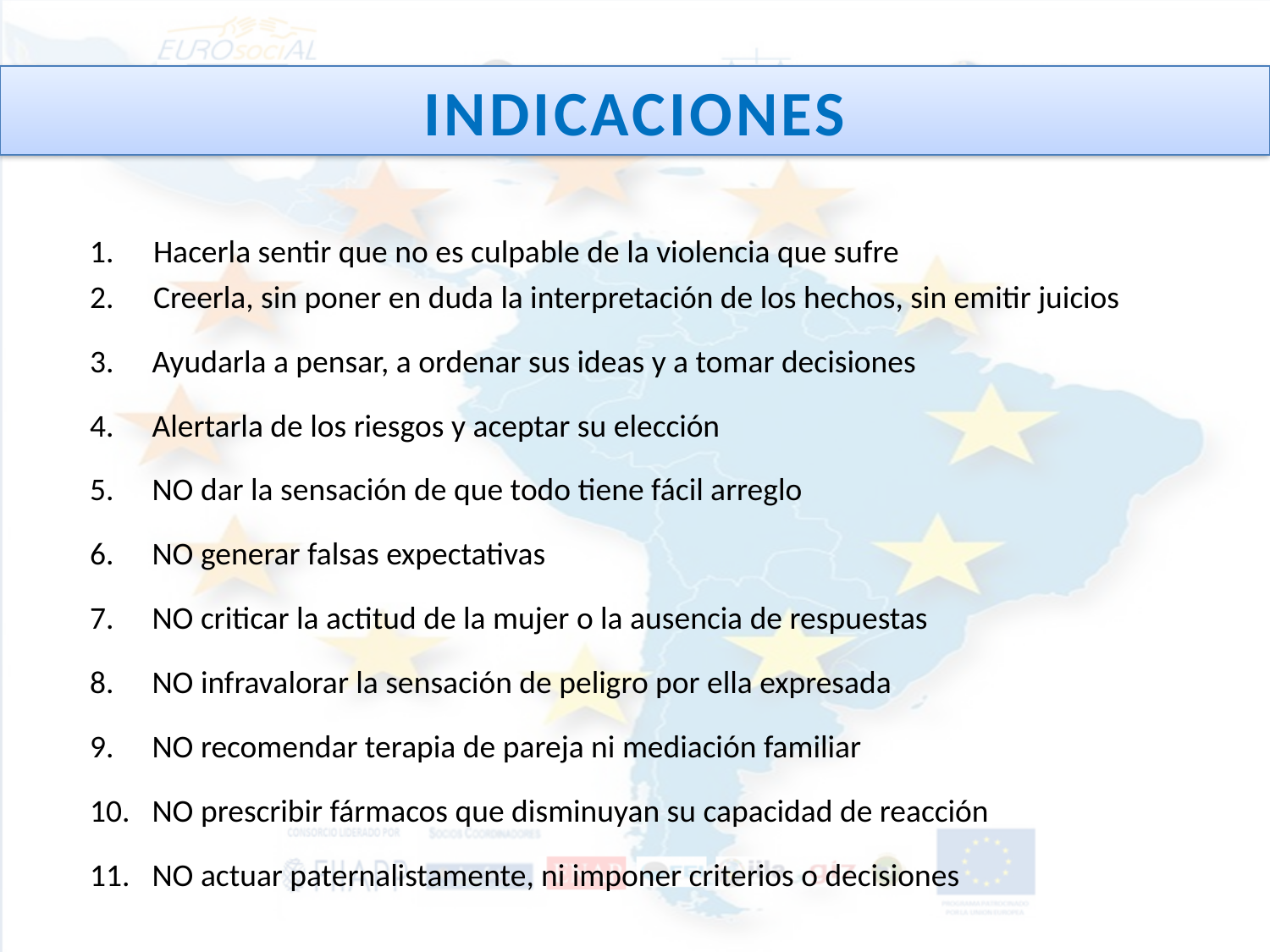

INDICACIONES
Hacerla sentir que no es culpable de la violencia que sufre
Creerla, sin poner en duda la interpretación de los hechos, sin emitir juicios
Ayudarla a pensar, a ordenar sus ideas y a tomar decisiones
Alertarla de los riesgos y aceptar su elección
NO dar la sensación de que todo tiene fácil arreglo
NO generar falsas expectativas
NO criticar la actitud de la mujer o la ausencia de respuestas
NO infravalorar la sensación de peligro por ella expresada
NO recomendar terapia de pareja ni mediación familiar
NO prescribir fármacos que disminuyan su capacidad de reacción
NO actuar paternalistamente, ni imponer criterios o decisiones